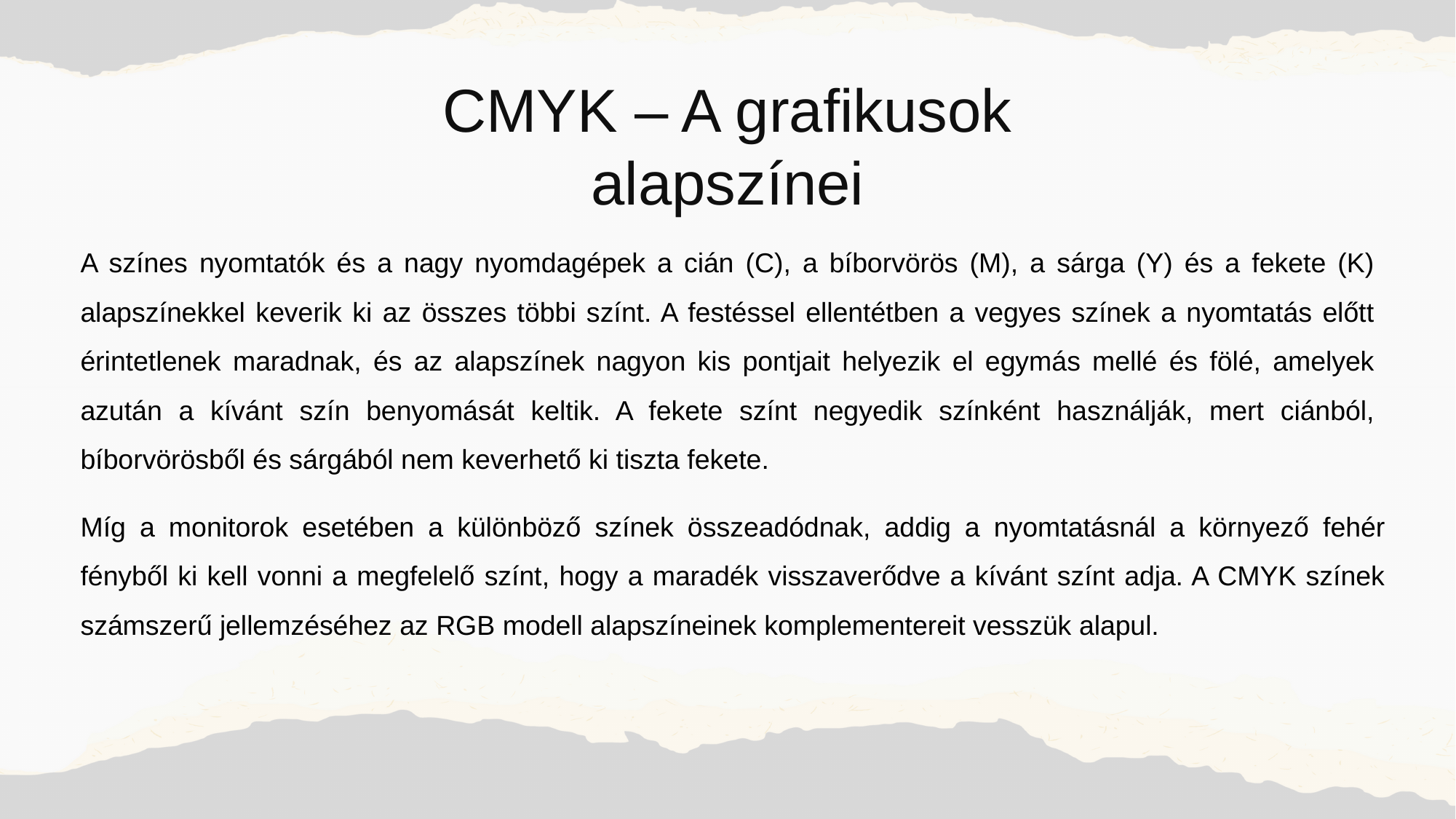

CMYK – A grafikusok alapszínei
A színes nyomtatók és a nagy nyomdagépek a cián (C), a bíborvörös (M), a sárga (Y) és a fekete (K) alapszínekkel keverik ki az összes többi színt. A festéssel ellentétben a vegyes színek a nyomtatás előtt érintetlenek maradnak, és az alapszínek nagyon kis pontjait helyezik el egymás mellé és fölé, amelyek azután a kívánt szín benyomását keltik. A fekete színt negyedik színként használják, mert ciánból, bíborvörösből és sárgából nem keverhető ki tiszta fekete.
Míg a monitorok esetében a különböző színek összeadódnak, addig a nyomtatásnál a környező fehér fényből ki kell vonni a megfelelő színt, hogy a maradék visszaverődve a kívánt színt adja. A CMYK színek számszerű jellemzéséhez az RGB modell alapszíneinek komplementereit vesszük alapul.